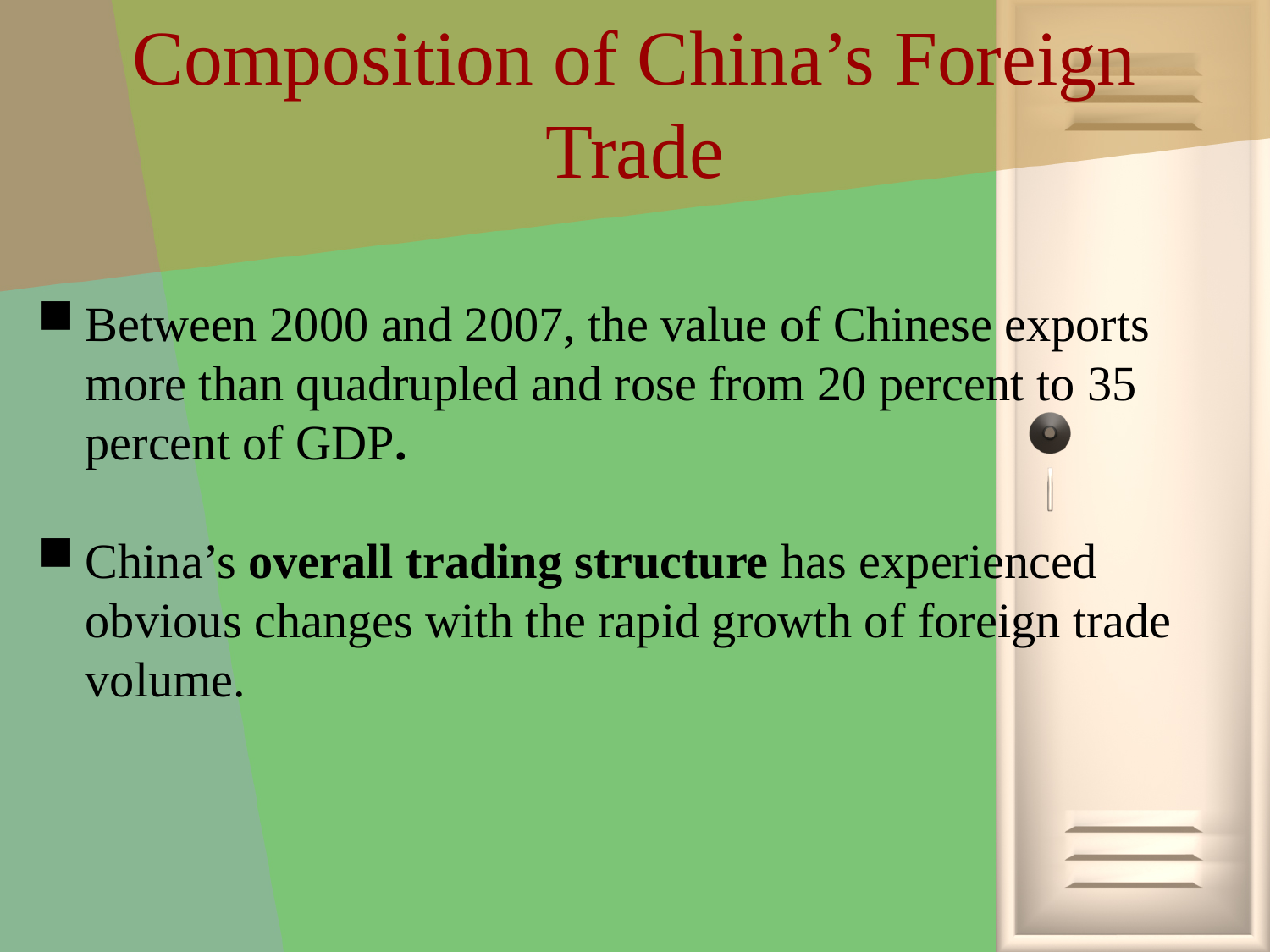

# Composition of China’s Foreign Trade
Between 2000 and 2007, the value of Chinese exports more than quadrupled and rose from 20 percent to 35 percent of GDP.

China’s overall trading structure has experienced obvious changes with the rapid growth of foreign trade volume.